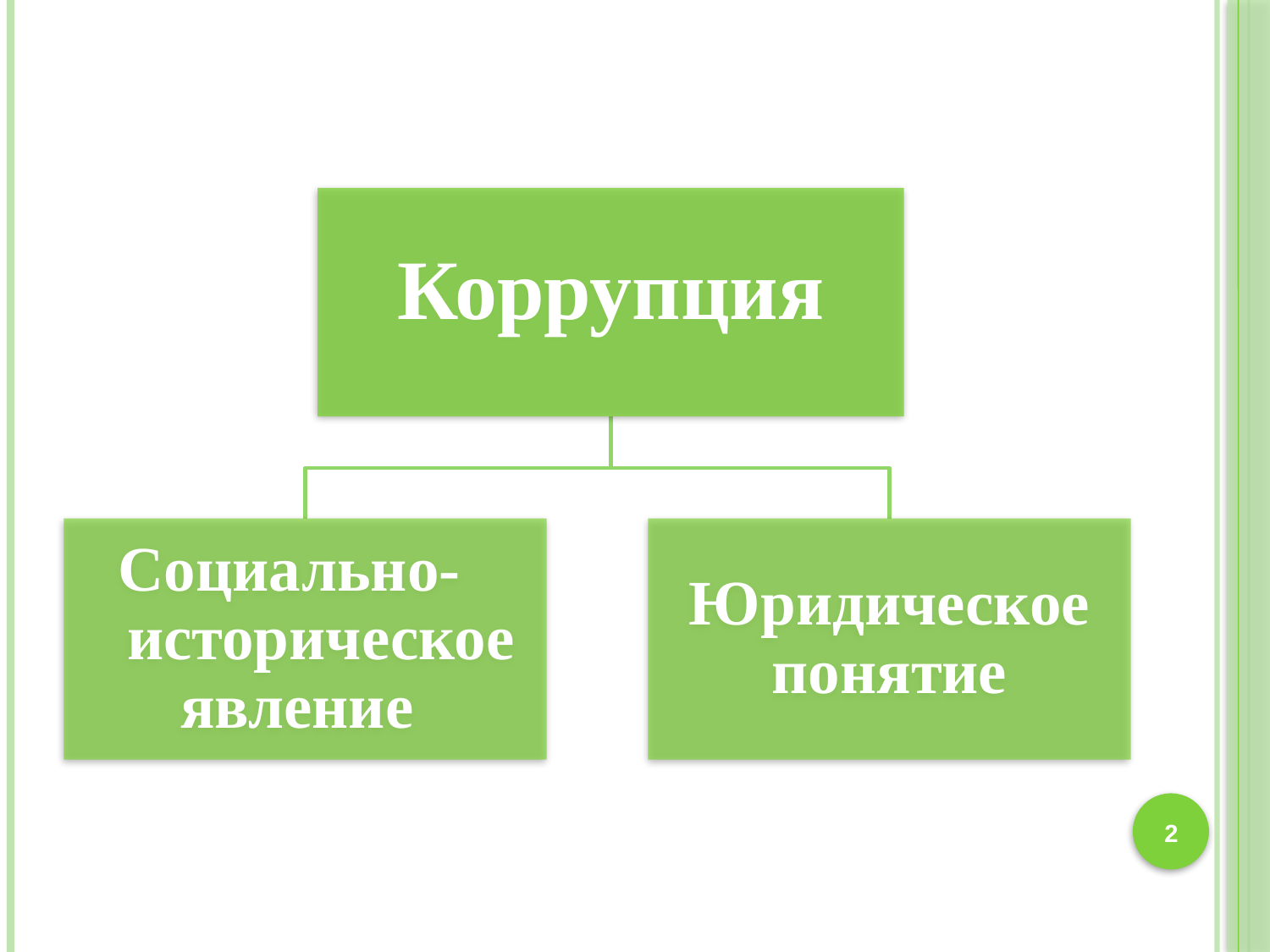

Коррупция

Социально-
  историческое явление
Юридическое понятие
2